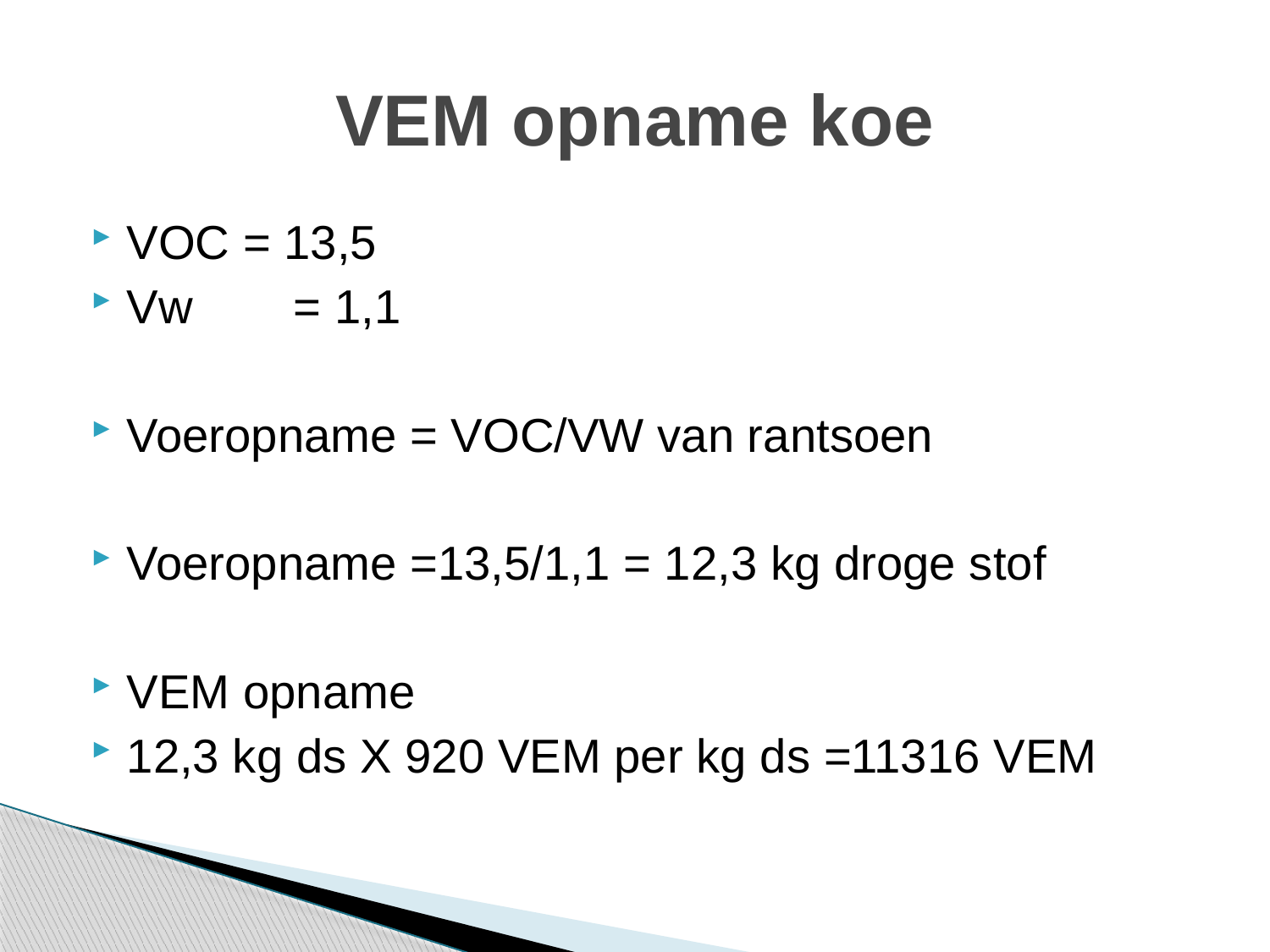

# VEM opname koe
VOC = 13,5
Vw	   = 1,1

Voeropname = VOC/VW van rantsoen

Voeropname =13,5/1,1 = 12,3 kg droge stof

VEM opname
12,3 kg ds X 920 VEM per kg ds =11316 VEM